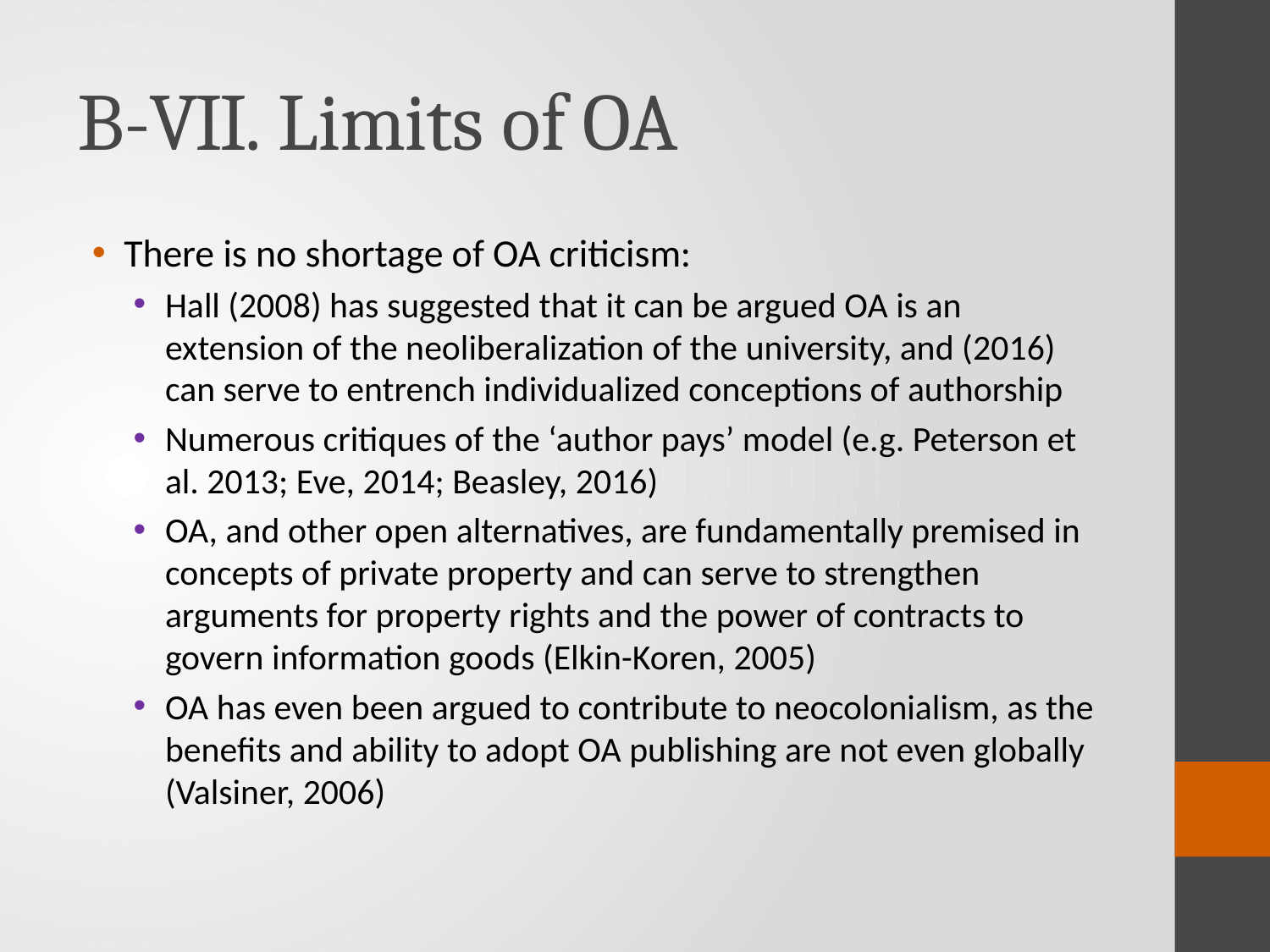

# B-VII. Limits of OA
There is no shortage of OA criticism:
Hall (2008) has suggested that it can be argued OA is an extension of the neoliberalization of the university, and (2016) can serve to entrench individualized conceptions of authorship
Numerous critiques of the ‘author pays’ model (e.g. Peterson et al. 2013; Eve, 2014; Beasley, 2016)
OA, and other open alternatives, are fundamentally premised in concepts of private property and can serve to strengthen arguments for property rights and the power of contracts to govern information goods (Elkin-Koren, 2005)
OA has even been argued to contribute to neocolonialism, as the benefits and ability to adopt OA publishing are not even globally (Valsiner, 2006)